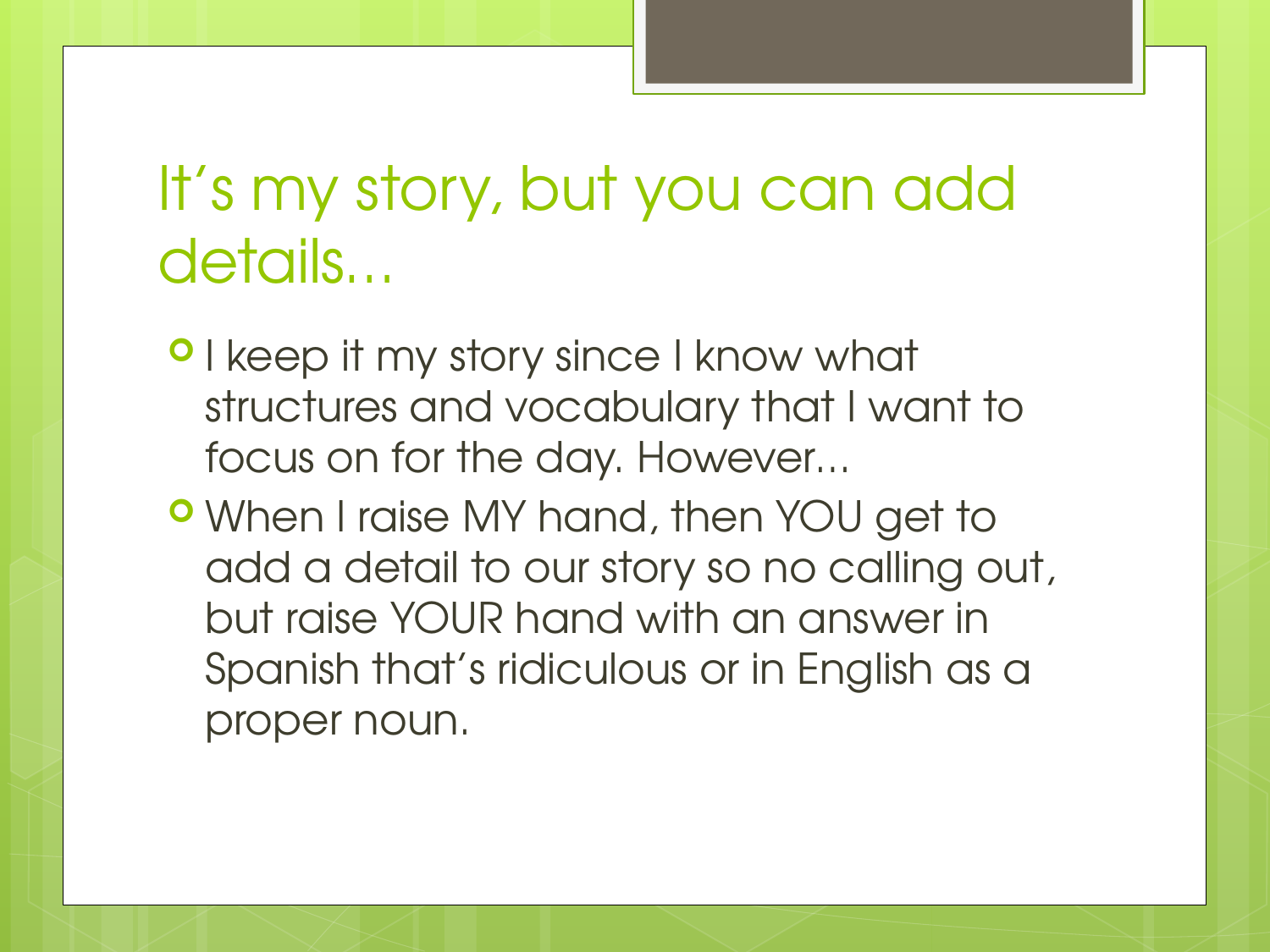

# It’s my story, but you can add details…
I keep it my story since I know what structures and vocabulary that I want to focus on for the day. However…
When I raise MY hand, then YOU get to add a detail to our story so no calling out, but raise YOUR hand with an answer in Spanish that’s ridiculous or in English as a proper noun.